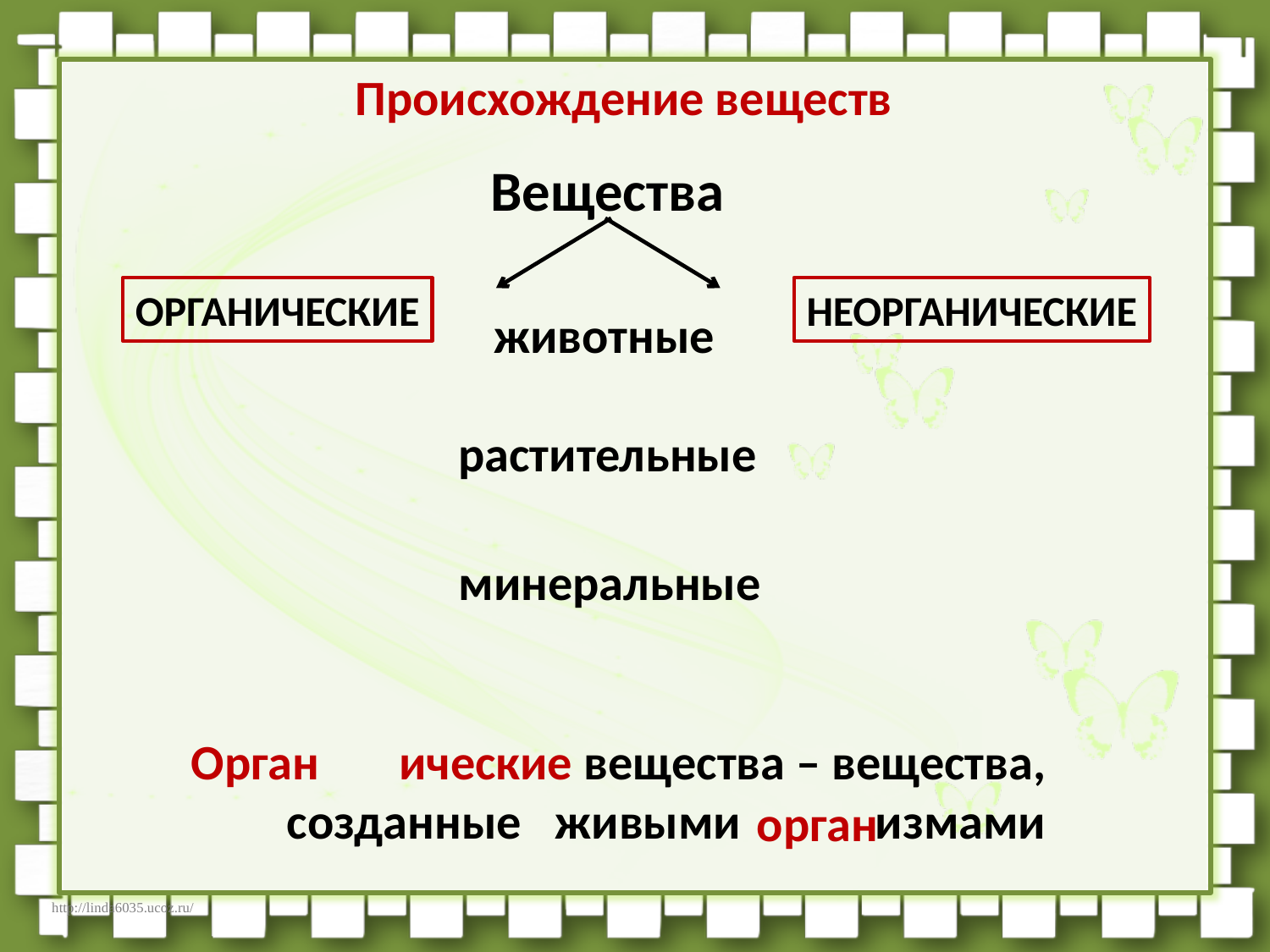

Происхождение веществ
Вещества
ОРГАНИЧЕСКИЕ
НЕОРГАНИЧЕСКИЕ
животные
растительные

минеральные
Орган
          ические вещества – вещества,
созданные   живыми            измами
орган